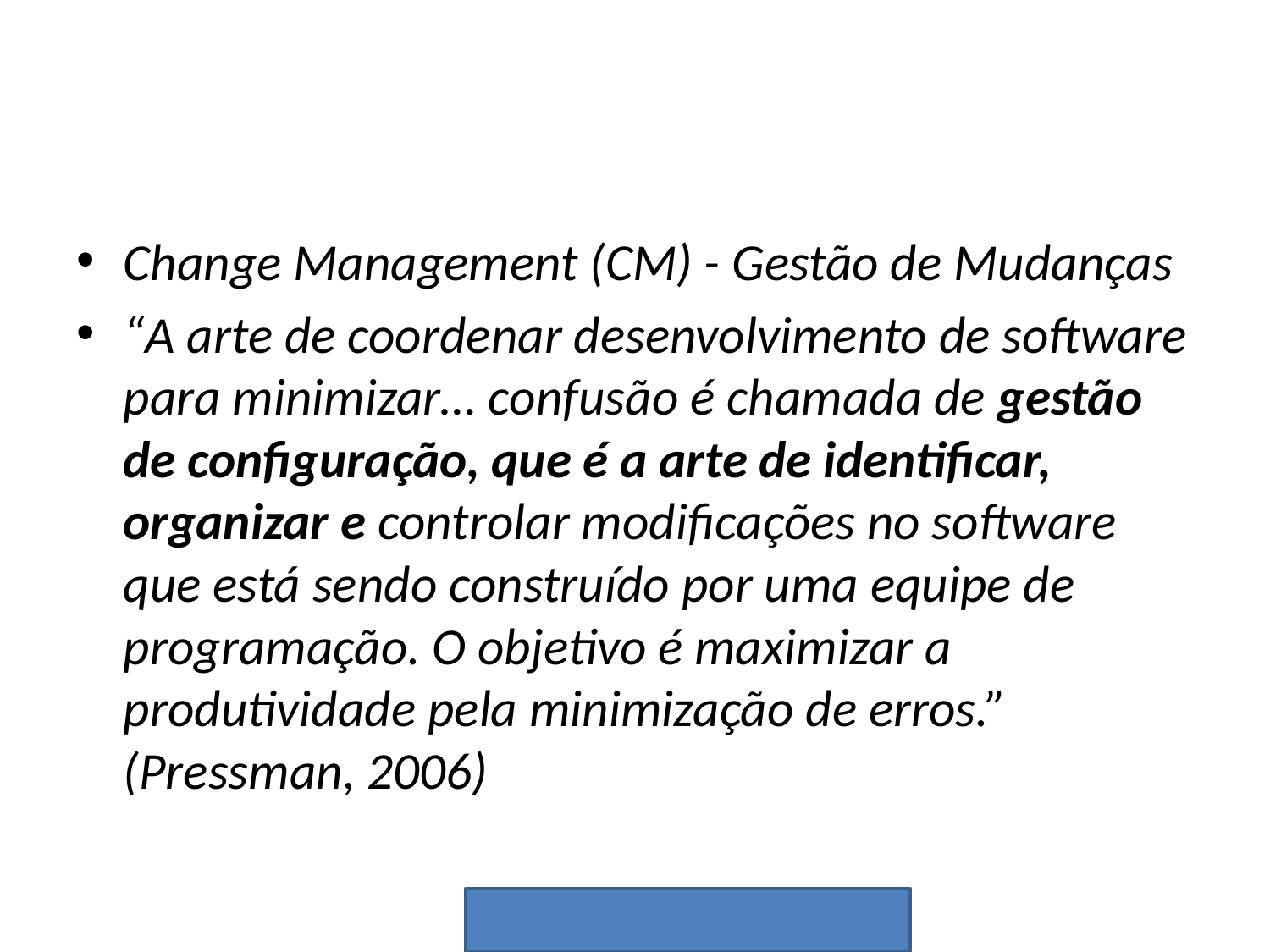

Change Management (CM) - Gestão de Mudanças
“A arte de coordenar desenvolvimento de software para minimizar… confusão é chamada de gestão de configuração, que é a arte de identificar, organizar e controlar modificações no software que está sendo construído por uma equipe de programação. O objetivo é maximizar a produtividade pela minimização de erros.” (Pressman, 2006)